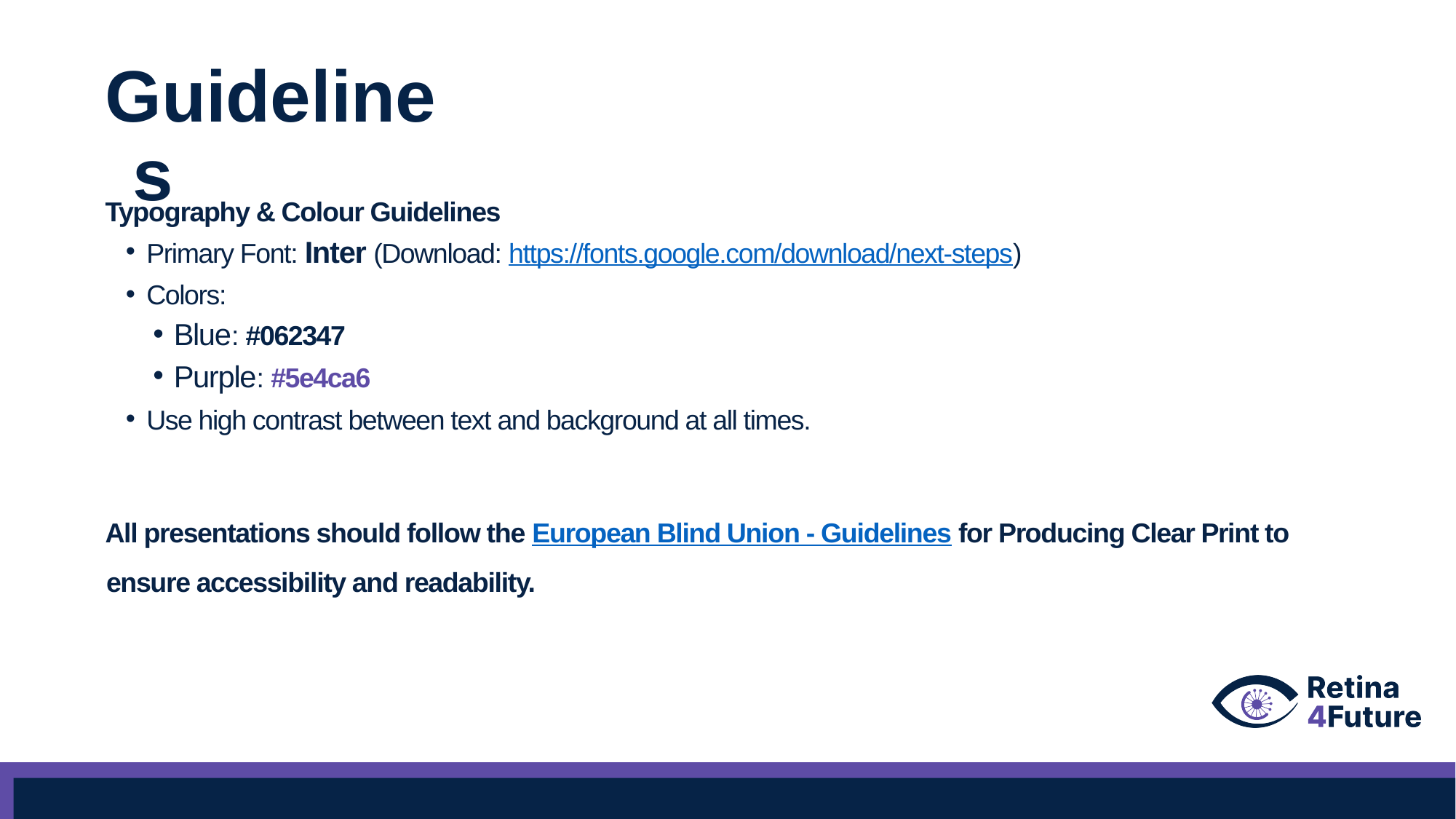

Guidelines
Typography & Colour Guidelines
Primary Font: Inter (Download: https://fonts.google.com/download/next-steps)
Colors:
Blue: #062347
Purple: #5e4ca6
Use high contrast between text and background at all times.

All presentations should follow the European Blind Union - Guidelines for Producing Clear Print to ensure accessibility and readability.